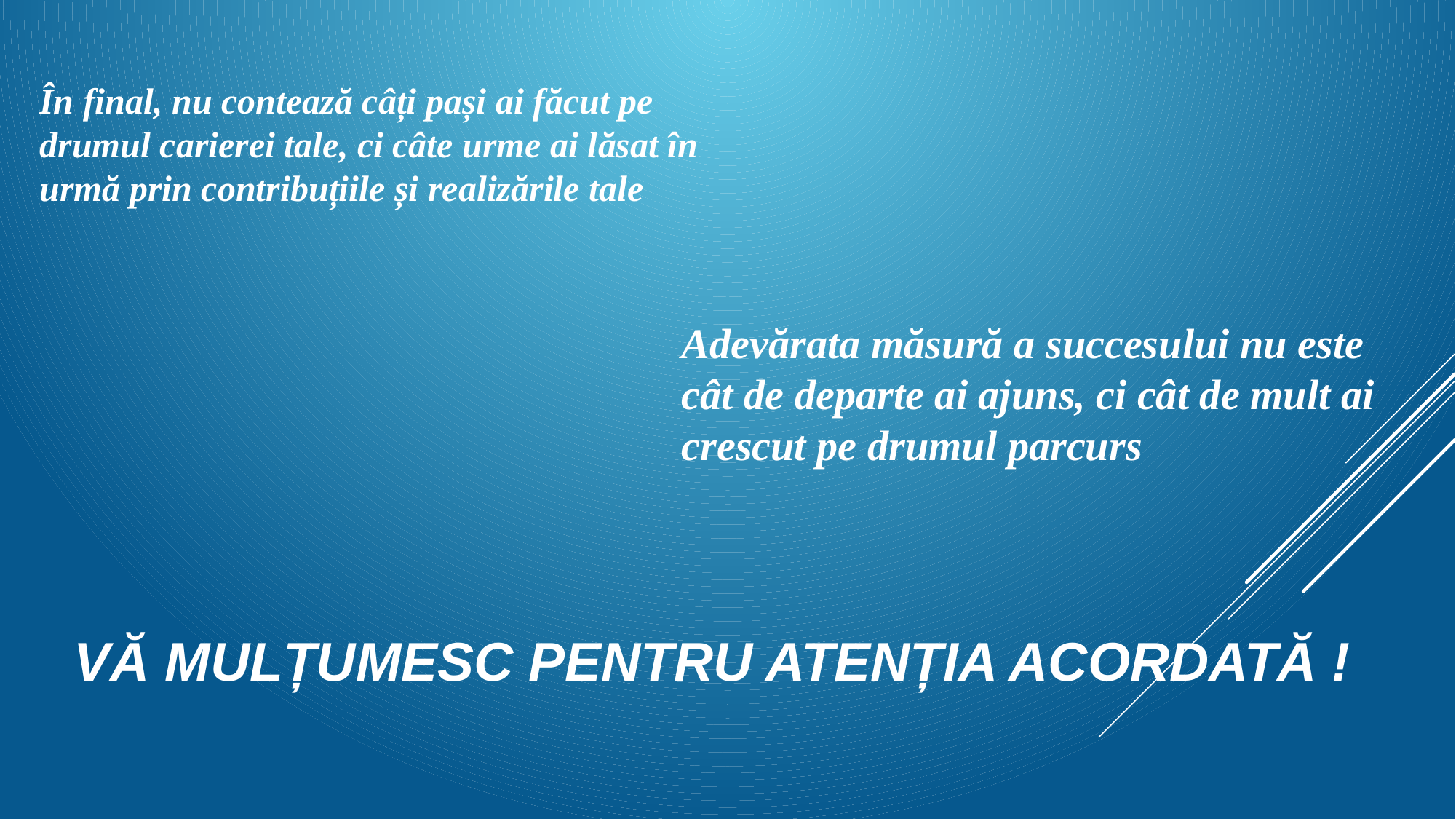

În final, nu contează câți pași ai făcut pe drumul carierei tale, ci câte urme ai lăsat în urmă prin contribuțiile și realizările tale
Adevărata măsură a succesului nu este cât de departe ai ajuns, ci cât de mult ai crescut pe drumul parcurs
VĂ MULȚUMESC PENTRU ATENȚIA ACORDATĂ !